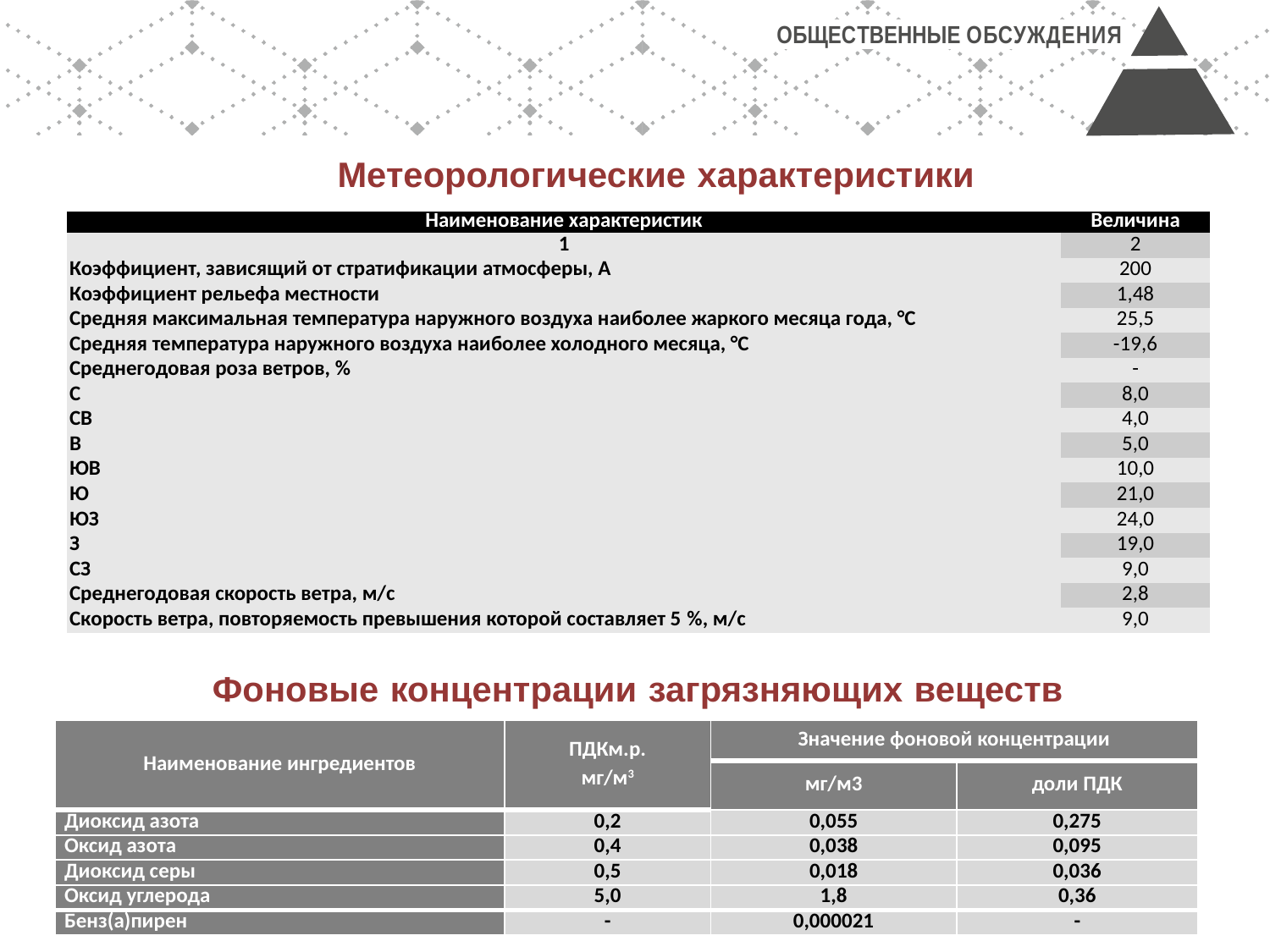

ОБЩЕСТВЕННЫЕ ОБСУЖДЕНИЯ
Метеорологические характеристики
| Наименование характеристик | Величина |
| --- | --- |
| 1 | 2 |
| Коэффициент, зависящий от стратификации атмосферы, А | 200 |
| Коэффициент рельефа местности | 1,48 |
| Средняя максимальная температура наружного воздуха наиболее жаркого месяца года, °С | 25,5 |
| Средняя температура наружного воздуха наиболее холодного месяца, °С | -19,6 |
| Среднегодовая роза ветров, % | - |
| С | 8,0 |
| СВ | 4,0 |
| В | 5,0 |
| ЮВ | 10,0 |
| Ю | 21,0 |
| ЮЗ | 24,0 |
| З | 19,0 |
| СЗ | 9,0 |
| Среднегодовая скорость ветра, м/с | 2,8 |
| Скорость ветра, повторяемость превышения которой составляет 5 %, м/с | 9,0 |
Фоновые концентрации загрязняющих веществ
| Наименование ингредиентов | ПДКм.р. мг/м3 | Значение фоновой концентрации |  |
| --- | --- | --- | --- |
|  |  | мг/м3 | доли ПДК |
| Диоксид азота | 0,2 | 0,055 | 0,275 |
| Оксид азота | 0,4 | 0,038 | 0,095 |
| Диоксид серы | 0,5 | 0,018 | 0,036 |
| Оксид углерода | 5,0 | 1,8 | 0,36 |
| Бенз(а)пирен | - | 0,000021 | - |